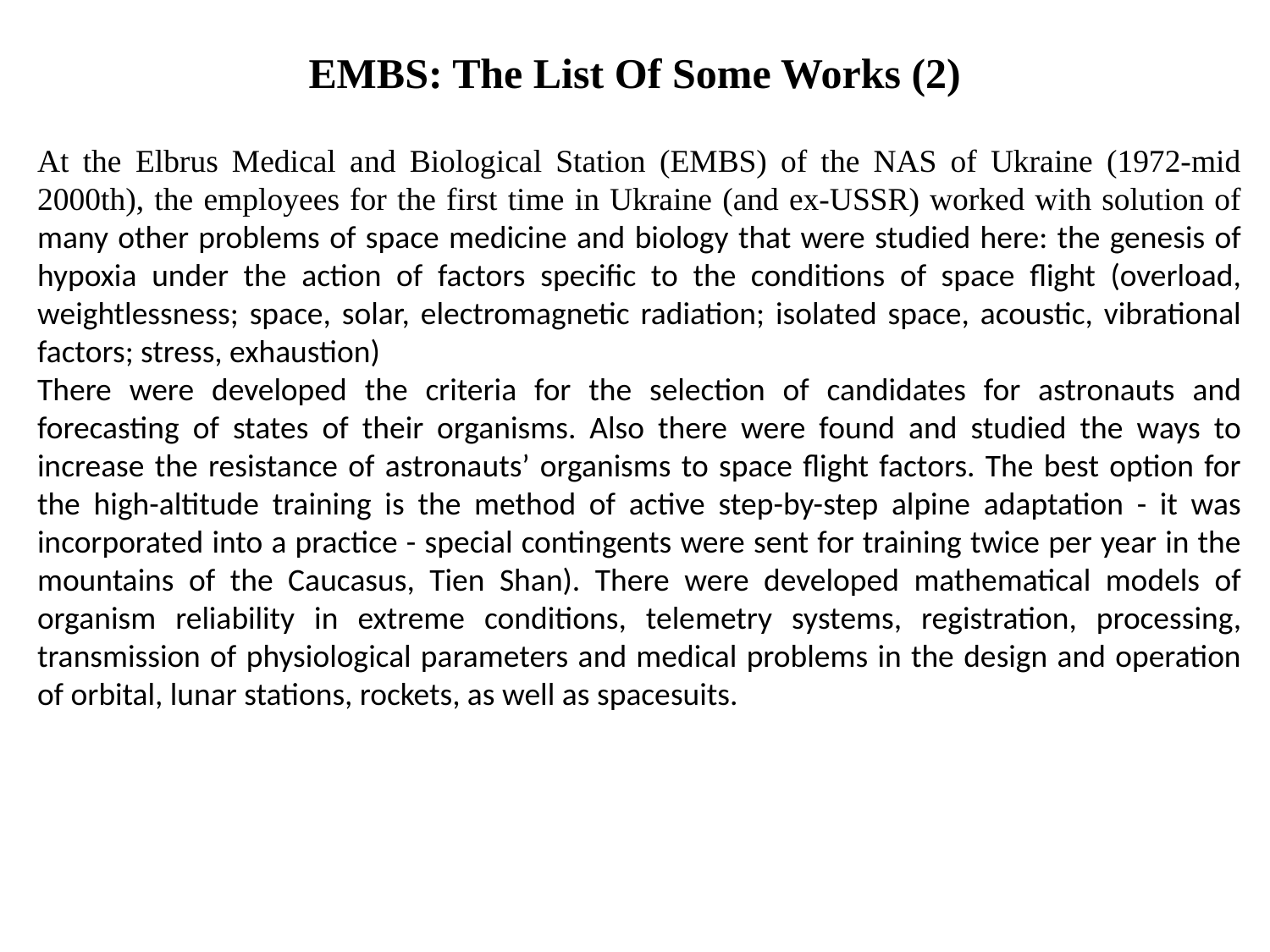

# EMBS: The List Of Some Works (2)

At the Elbrus Medical and Biological Station (EMBS) of the NAS of Ukraine (1972-mid 2000th), the employees for the first time in Ukraine (and ex-USSR) worked with solution of many other problems of space medicine and biology that were studied here: the genesis of hypoxia under the action of factors specific to the conditions of space flight (overload, weightlessness; space, solar, electromagnetic radiation; isolated space, acoustic, vibrational factors; stress, exhaustion)
There were developed the criteria for the selection of candidates for astronauts and forecasting of states of their organisms. Also there were found and studied the ways to increase the resistance of astronauts’ organisms to space flight factors. The best option for the high-altitude training is the method of active step-by-step alpine adaptation - it was incorporated into a practice - special contingents were sent for training twice per year in the mountains of the Caucasus, Tien Shan). There were developed mathematical models of organism reliability in extreme conditions, telemetry systems, registration, processing, transmission of physiological parameters and medical problems in the design and operation of orbital, lunar stations, rockets, as well as spacesuits.